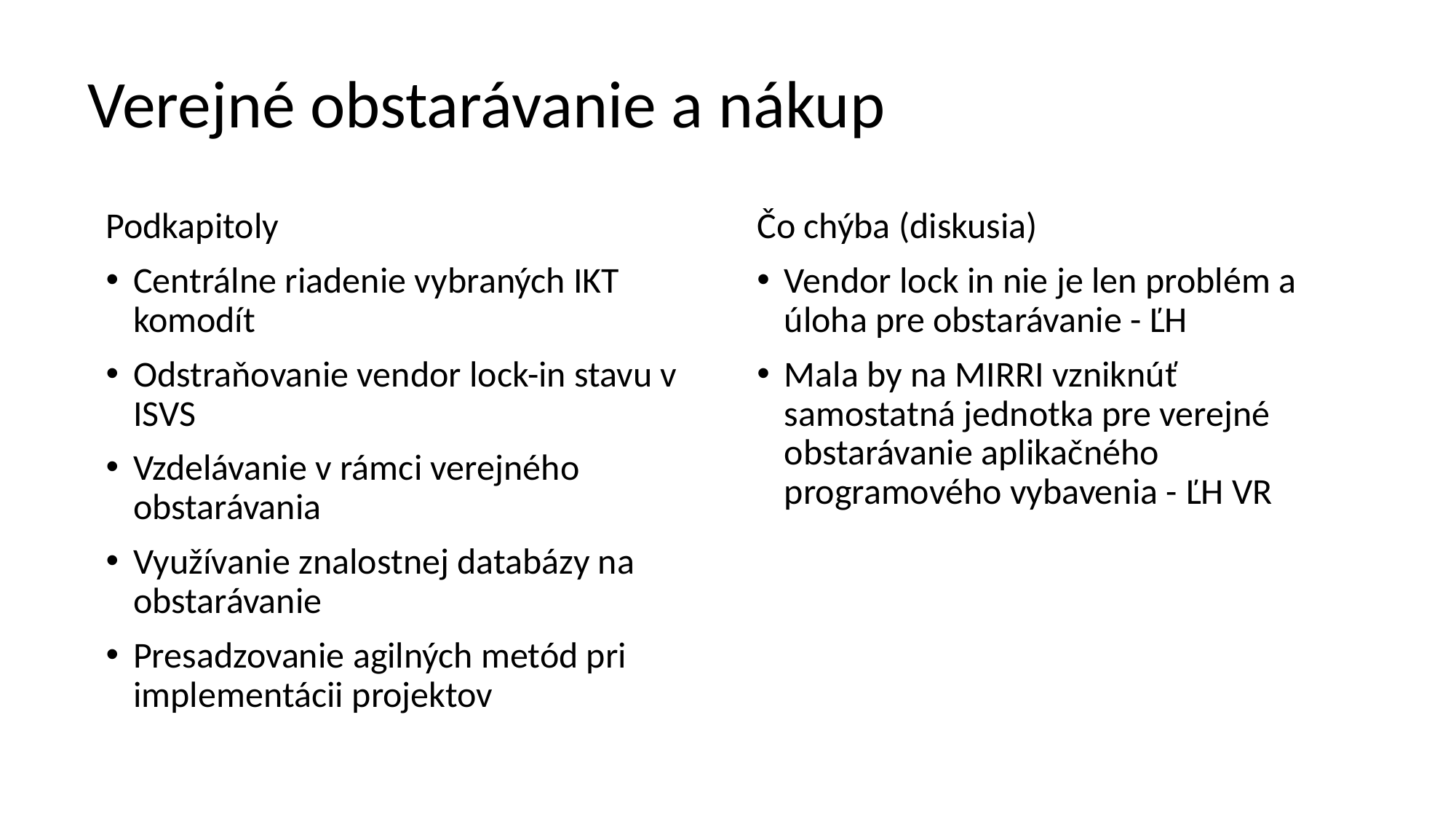

# Verejné obstarávanie a nákup
Podkapitoly
Centrálne riadenie vybraných IKT komodít
Odstraňovanie vendor lock-in stavu v ISVS
Vzdelávanie v rámci verejného obstarávania
Využívanie znalostnej databázy na obstarávanie
Presadzovanie agilných metód pri implementácii projektov
Čo chýba (diskusia)
Vendor lock in nie je len problém a úloha pre obstarávanie - ĽH
Mala by na MIRRI vzniknúť samostatná jednotka pre verejné obstarávanie aplikačného programového vybavenia - ĽH VR